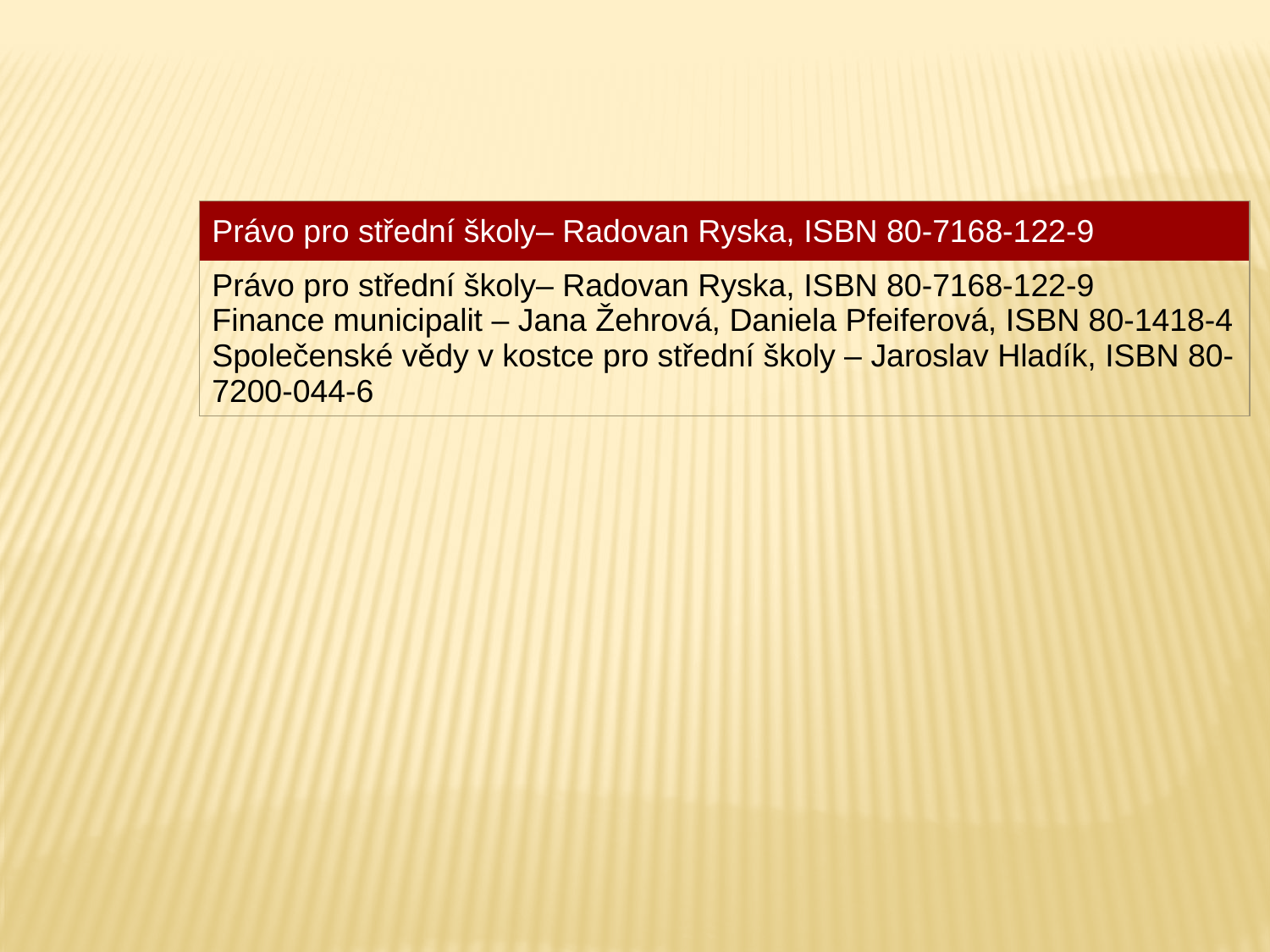

| Právo pro střední školy– Radovan Ryska, ISBN 80-7168-122-9 |
| --- |
| Právo pro střední školy– Radovan Ryska, ISBN 80-7168-122-9 Finance municipalit – Jana Žehrová, Daniela Pfeiferová, ISBN 80-1418-4 Společenské vědy v kostce pro střední školy – Jaroslav Hladík, ISBN 80-7200-044-6 |